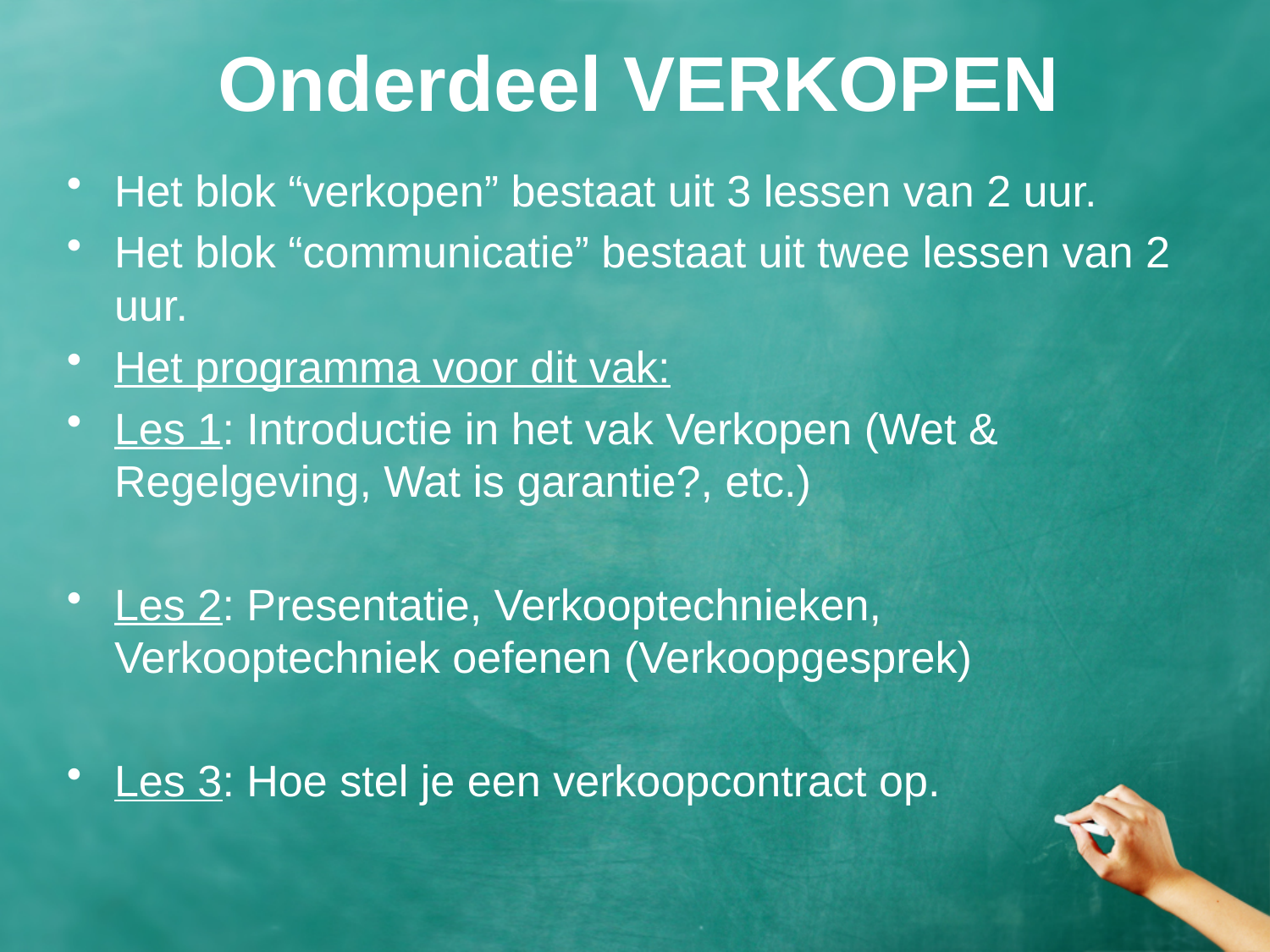

# Onderdeel VERKOPEN
Het blok “verkopen” bestaat uit 3 lessen van 2 uur.
Het blok “communicatie” bestaat uit twee lessen van 2 uur.
Het programma voor dit vak:
Les 1: Introductie in het vak Verkopen (Wet & Regelgeving, Wat is garantie?, etc.)

Les 2: Presentatie, Verkooptechnieken, Verkooptechniek oefenen (Verkoopgesprek)

Les 3: Hoe stel je een verkoopcontract op.